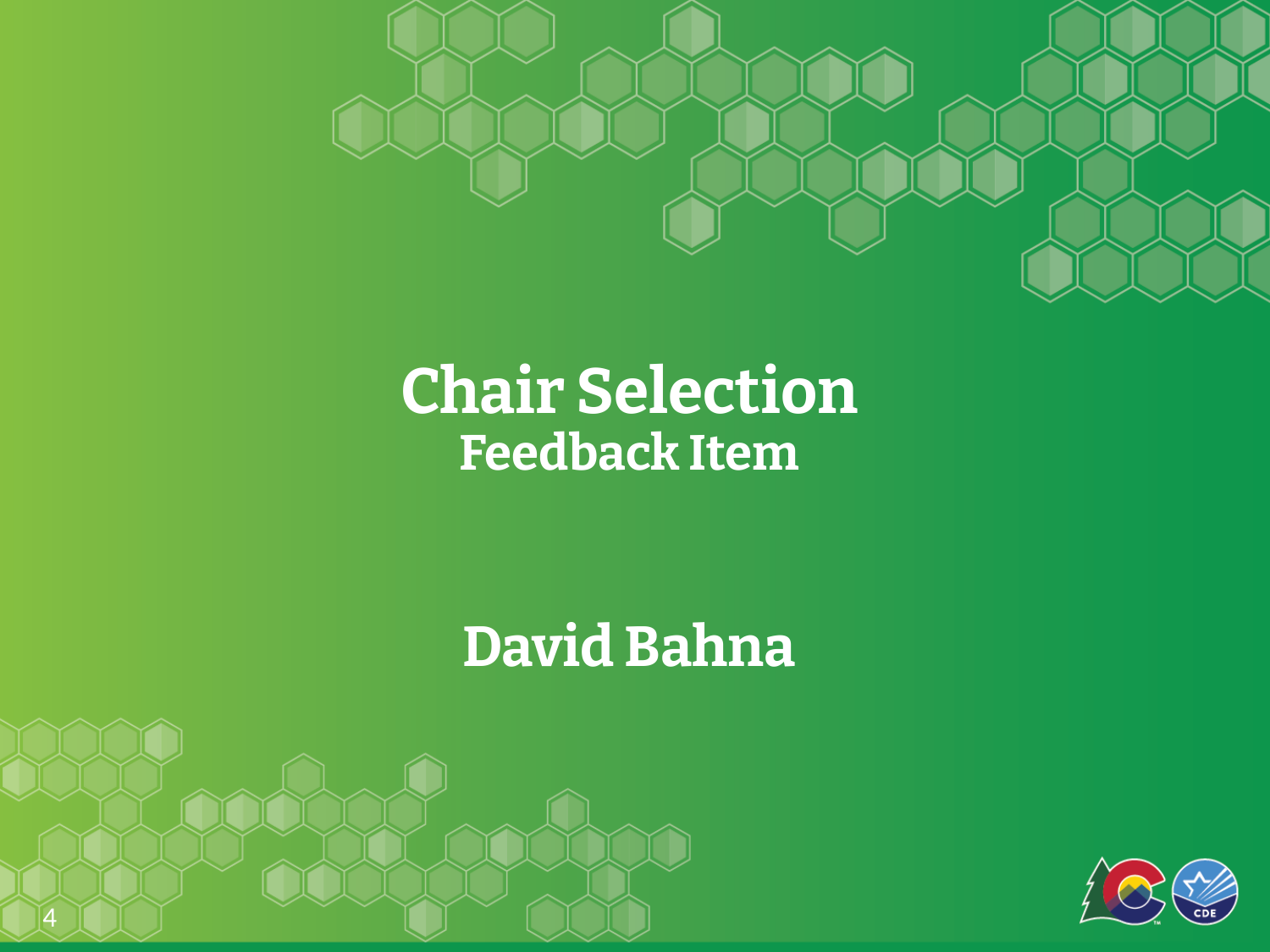

# Chair Selection Feedback Item David Bahna
4